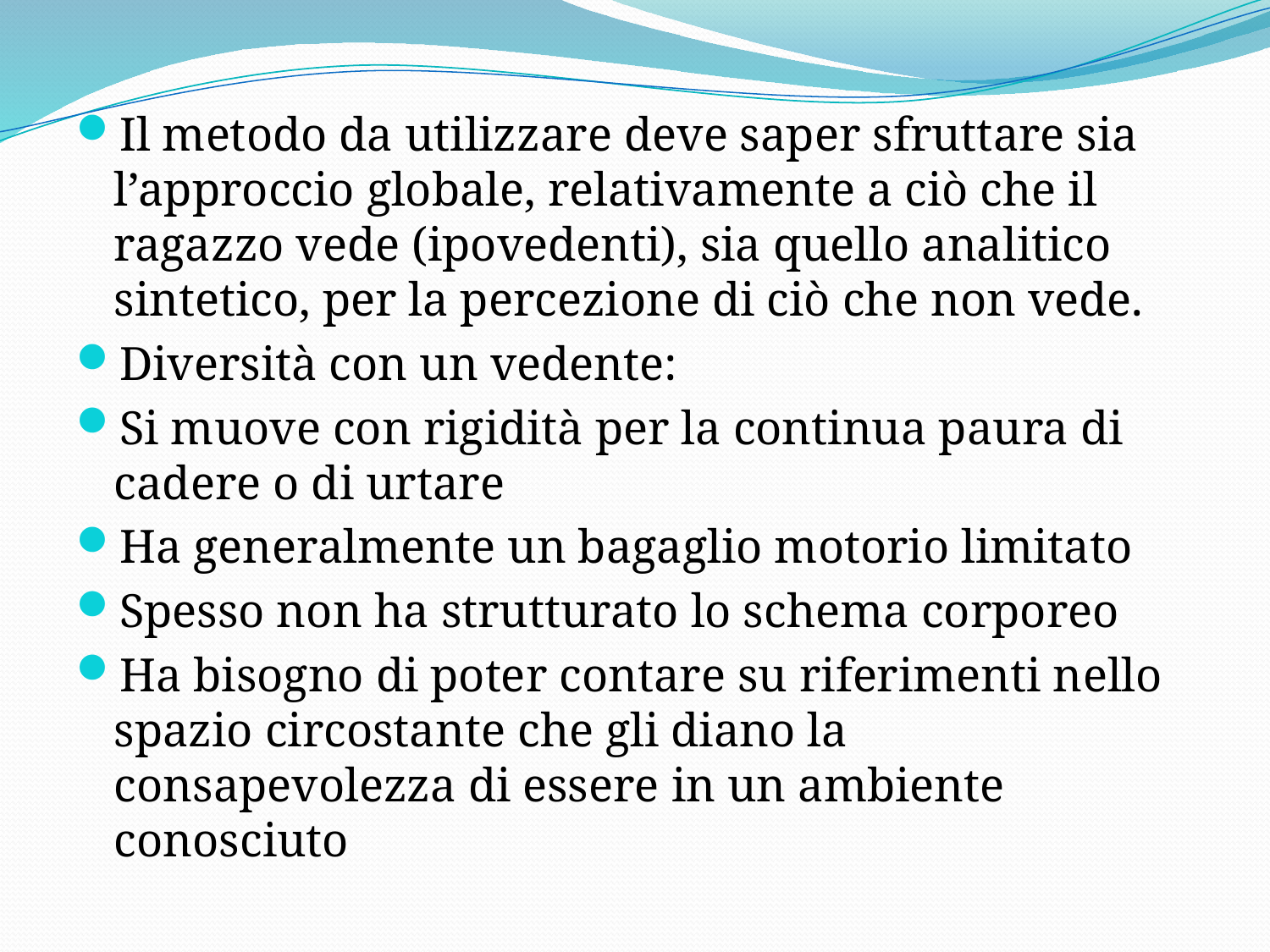

#
Il metodo da utilizzare deve saper sfruttare sia l’approccio globale, relativamente a ciò che il ragazzo vede (ipovedenti), sia quello analitico sintetico, per la percezione di ciò che non vede.
Diversità con un vedente:
Si muove con rigidità per la continua paura di cadere o di urtare
Ha generalmente un bagaglio motorio limitato
Spesso non ha strutturato lo schema corporeo
Ha bisogno di poter contare su riferimenti nello spazio circostante che gli diano la consapevolezza di essere in un ambiente conosciuto